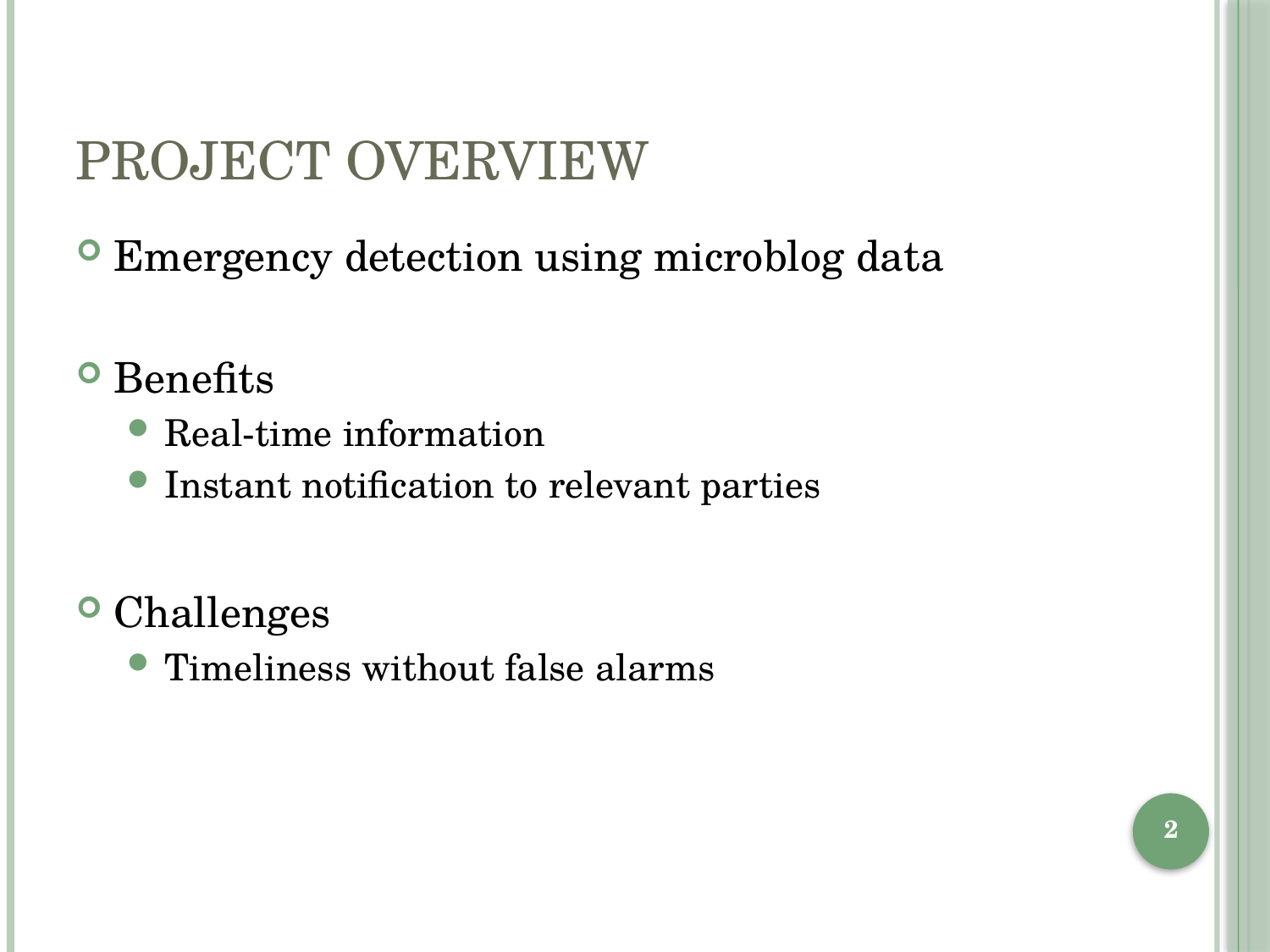

# Project Overview
Emergency detection using microblog data

Benefits
Real-time information
Instant notification to relevant parties

Challenges
Timeliness without false alarms

2